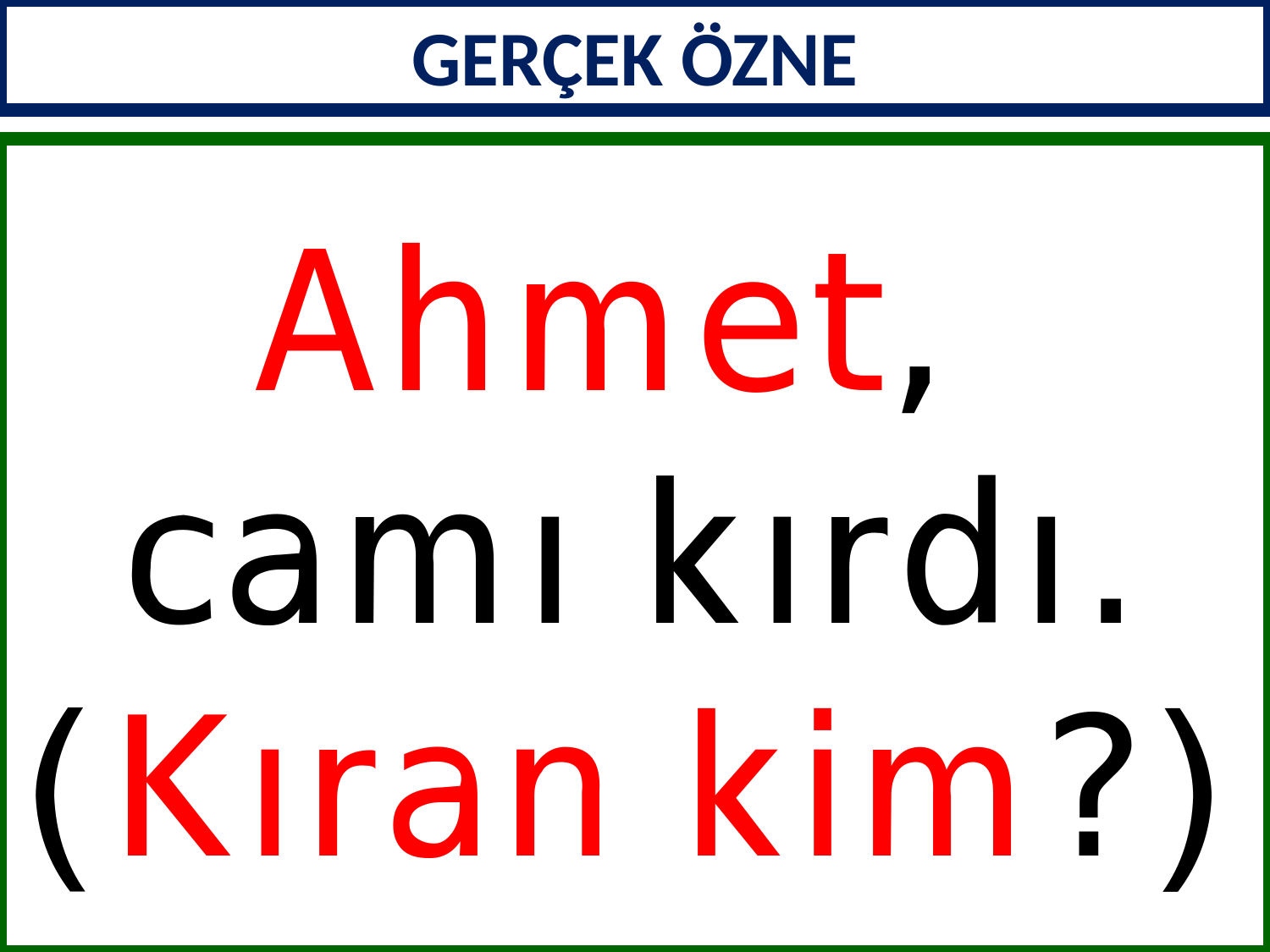

GERÇEK ÖZNE
Ahmet,
camı kırdı.
(Kıran kim?)